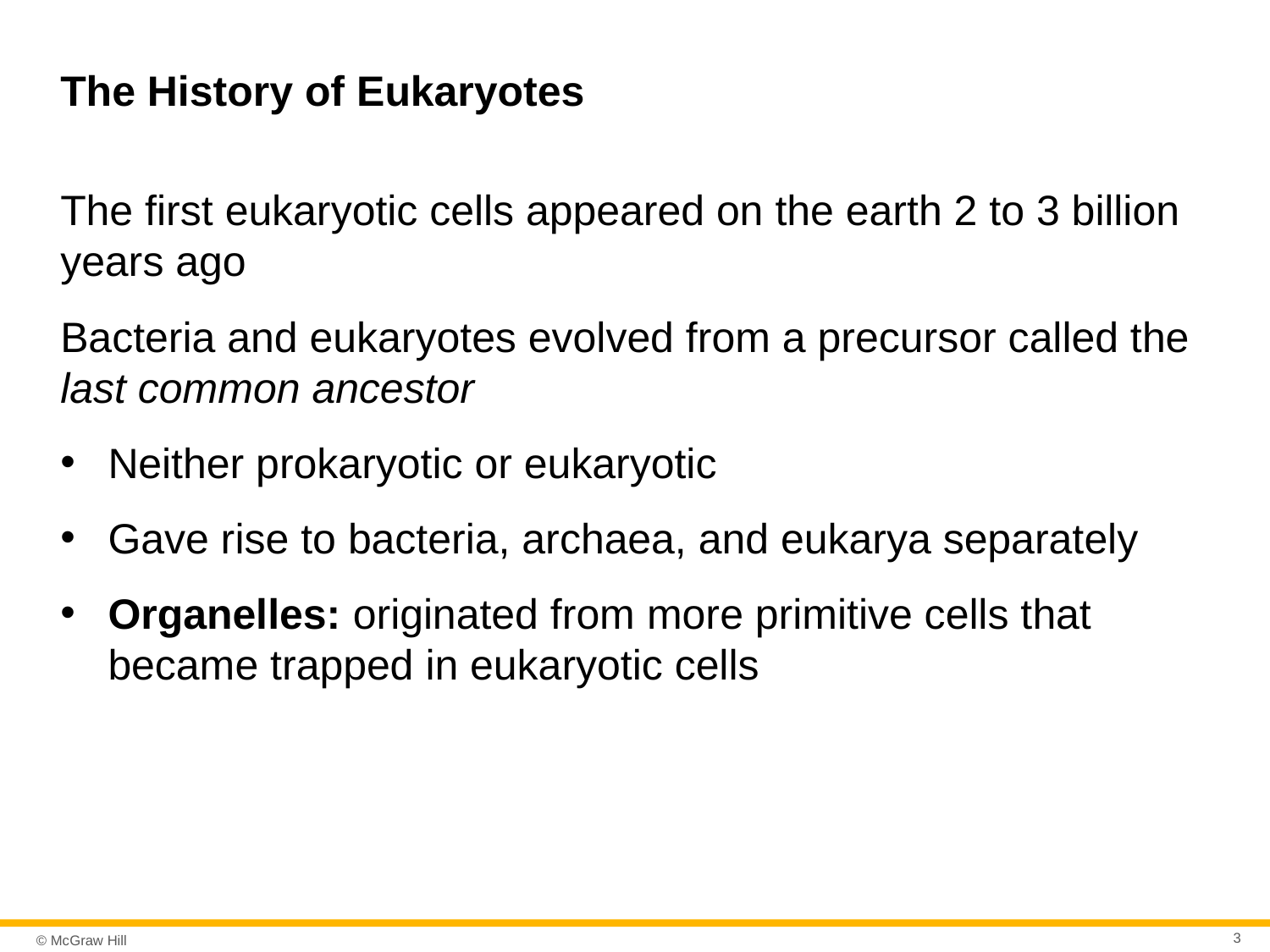

# The History of Eukaryotes
The first eukaryotic cells appeared on the earth 2 to 3 billion years ago
Bacteria and eukaryotes evolved from a precursor called the last common ancestor
Neither prokaryotic or eukaryotic
Gave rise to bacteria, archaea, and eukarya separately
Organelles: originated from more primitive cells that became trapped in eukaryotic cells